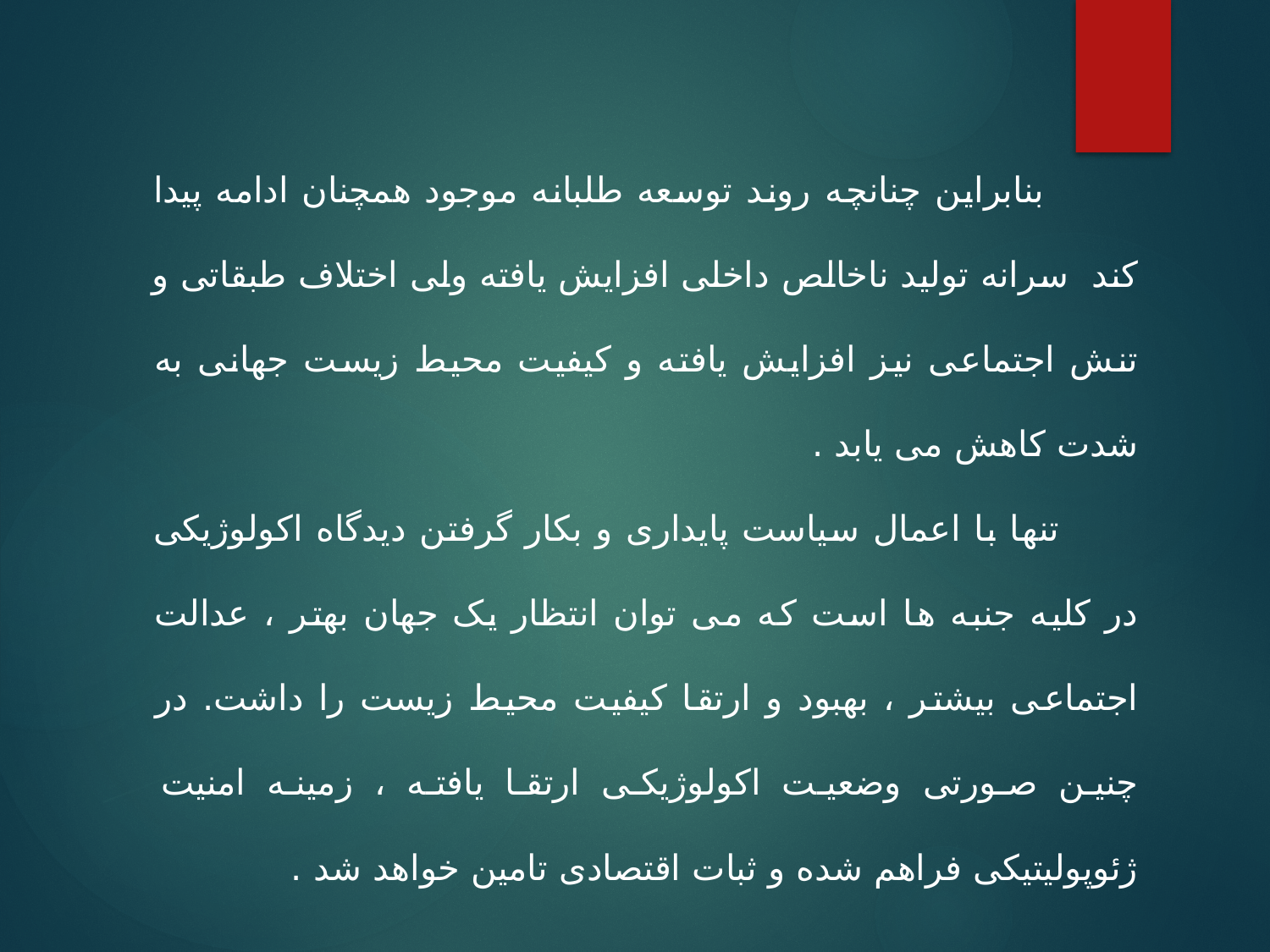

بنابراین چنانچه روند توسعه طلبانه موجود همچنان ادامه پیدا کند  سرانه تولید ناخالص داخلی افزایش یافته ولی اختلاف طبقاتی و تنش اجتماعی نیز افزایش یافته و کیفیت محیط زیست جهانی به شدت کاهش می یابد .
      تنها با اعمال سیاست پایداری و بکار گرفتن دیدگاه اکولوژیکی در کلیه جنبه ها است که می توان انتظار یک جهان بهتر ، عدالت اجتماعی بیشتر ، بهبود و ارتقا کیفیت محیط زیست را داشت. در چنین صورتی وضعیت اکولوژیکی ارتقا یافته ، زمینه امنیت ژئوپولیتیکی فراهم شده و ثبات اقتصادی تامین خواهد شد .